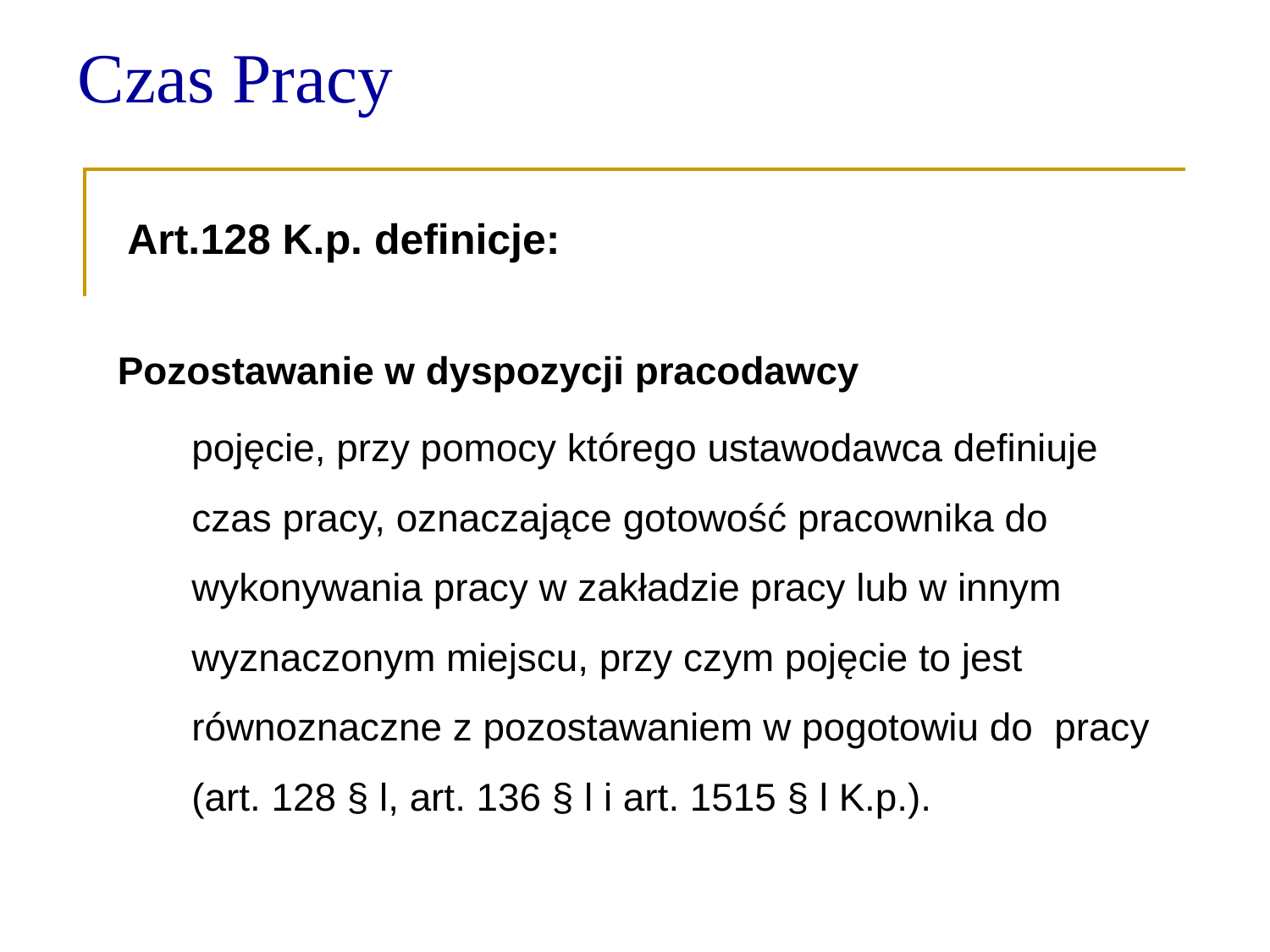

# Czas Pracy
Art.128 K.p. definicje:
Pozostawanie w dyspozycji pracodawcy
	pojęcie, przy pomocy którego ustawodawca definiuje czas pracy, oznaczające gotowość pracownika do wykonywania pracy w zakładzie pracy lub w innym wyznaczonym miejscu, przy czym pojęcie to jest równoznaczne z pozostawaniem w pogotowiu do  pracy (art. 128 § l, art. 136 § l i art. 1515 § l K.p.).